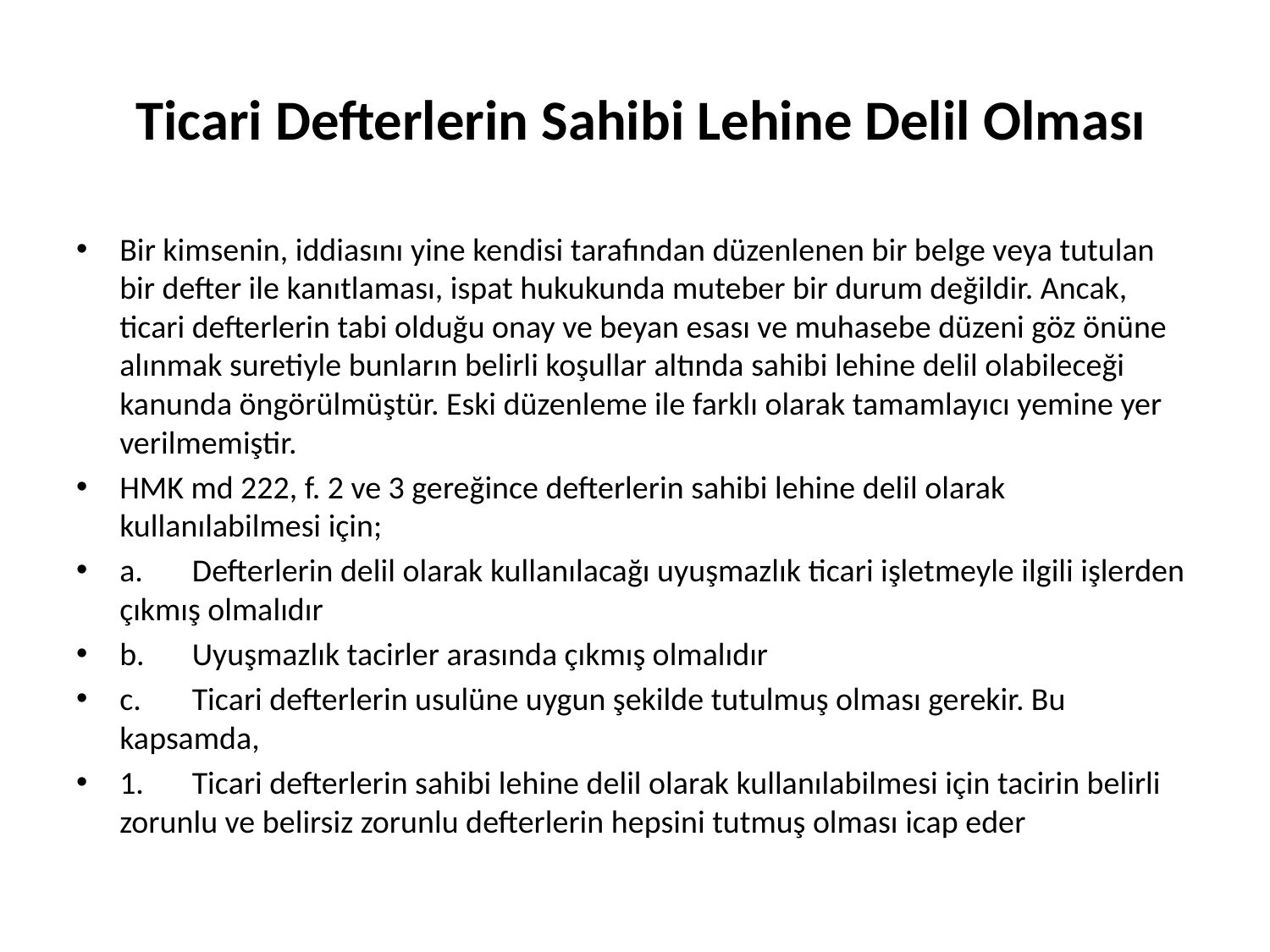

# Ticari Defterlerin Sahibi Lehine Delil Olması
Bir kimsenin, iddiasını yine kendisi tarafından düzenlenen bir belge veya tutulan bir defter ile kanıtlaması, ispat hukukunda muteber bir durum değildir. Ancak, ticari defterlerin tabi olduğu onay ve beyan esası ve muhasebe düzeni göz önüne alınmak suretiyle bunların belirli koşullar altında sahibi lehine delil olabileceği kanunda öngörülmüştür. Eski düzenleme ile farklı olarak tamamlayıcı yemine yer verilmemiştir.
HMK md 222, f. 2 ve 3 gereğince defterlerin sahibi lehine delil olarak kullanılabilmesi için;
a.	Defterlerin delil olarak kullanılacağı uyuşmazlık ticari işletmeyle ilgili işlerden çıkmış olmalıdır
b.	Uyuşmazlık tacirler arasında çıkmış olmalıdır
c.	Ticari defterlerin usulüne uygun şekilde tutulmuş olması gerekir. Bu kapsamda,
1.	Ticari defterlerin sahibi lehine delil olarak kullanılabilmesi için tacirin belirli zorunlu ve belirsiz zorunlu defterlerin hepsini tutmuş olması icap eder